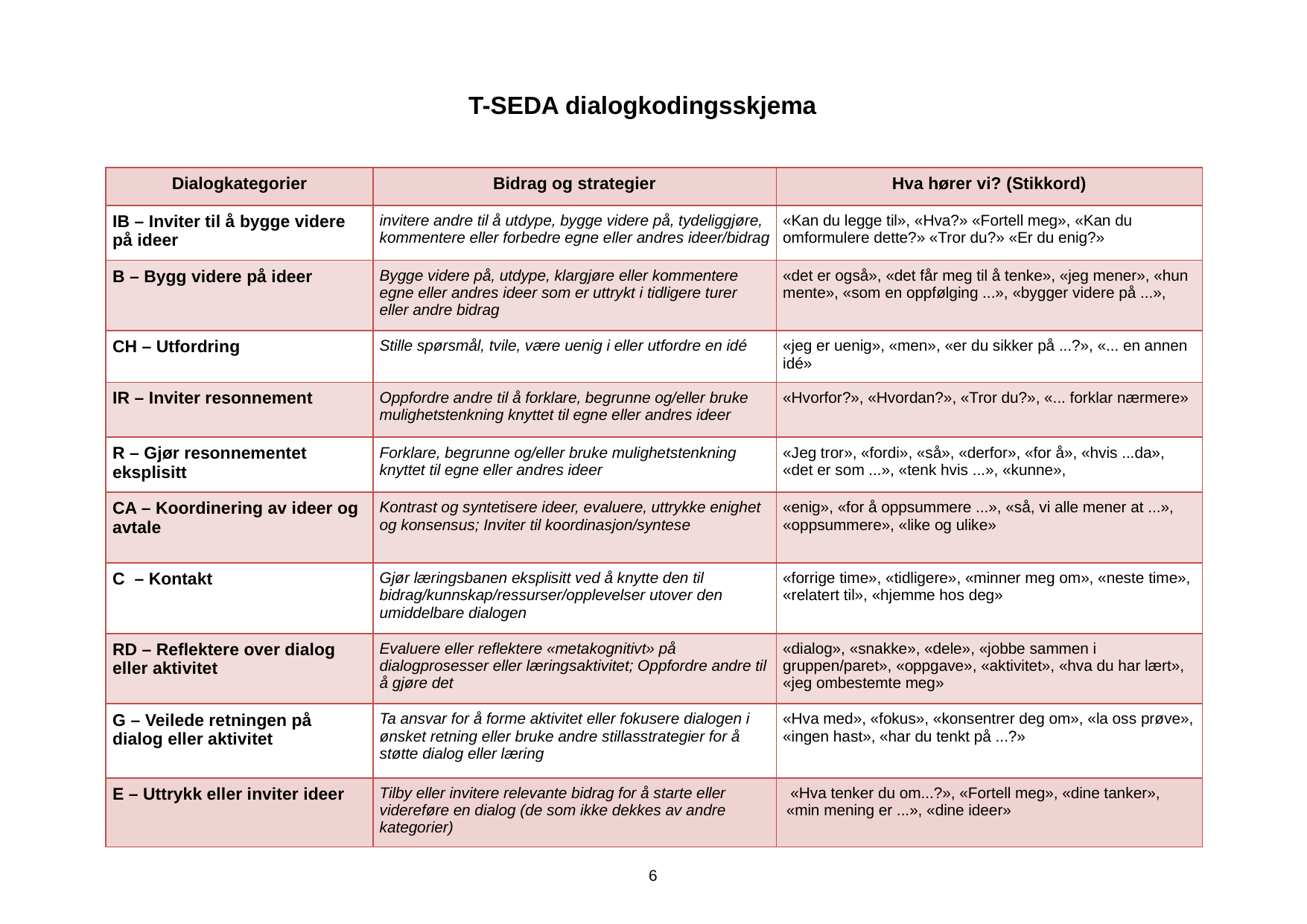

T-SEDA dialogkodingsskjema
| Dialogkategorier | Bidrag og strategier | Hva hører vi? (Stikkord) |
| --- | --- | --- |
| IB – Inviter til å bygge videre på ideer | invitere andre til å utdype, bygge videre på, tydeliggjøre, kommentere eller forbedre egne eller andres ideer/bidrag | «Kan du legge til», «Hva?» «Fortell meg», «Kan du omformulere dette?» «Tror du?» «Er du enig?» |
| B – Bygg videre på ideer | Bygge videre på, utdype, klargjøre eller kommentere egne eller andres ideer som er uttrykt i tidligere turer eller andre bidrag | «det er også», «det får meg til å tenke», «jeg mener», «hun mente», «som en oppfølging ...», «bygger videre på ...», |
| CH – Utfordring | Stille spørsmål, tvile, være uenig i eller utfordre en idé | «jeg er uenig», «men», «er du sikker på ...?», «... en annen idé» |
| IR – Inviter resonnement | Oppfordre andre til å forklare, begrunne og/eller bruke mulighetstenkning knyttet til egne eller andres ideer | «Hvorfor?», «Hvordan?», «Tror du?», «... forklar nærmere» |
| R – Gjør resonnementet eksplisitt | Forklare, begrunne og/eller bruke mulighetstenkning knyttet til egne eller andres ideer | «Jeg tror», «fordi», «så», «derfor», «for å», «hvis ...da», «det er som ...», «tenk hvis ...», «kunne», |
| CA – Koordinering av ideer og avtale | Kontrast og syntetisere ideer, evaluere, uttrykke enighet og konsensus; Inviter til koordinasjon/syntese | «enig», «for å oppsummere ...», «så, vi alle mener at ...», «oppsummere», «like og ulike» |
| C – Kontakt | Gjør læringsbanen eksplisitt ved å knytte den til bidrag/kunnskap/ressurser/opplevelser utover den umiddelbare dialogen | «forrige time», «tidligere», «minner meg om», «neste time», «relatert til», «hjemme hos deg» |
| RD – Reflektere over dialog eller aktivitet | Evaluere eller reflektere «metakognitivt» på dialogprosesser eller læringsaktivitet; Oppfordre andre til å gjøre det | «dialog», «snakke», «dele», «jobbe sammen i gruppen/paret», «oppgave», «aktivitet», «hva du har lært», «jeg ombestemte meg» |
| G – Veilede retningen på dialog eller aktivitet | Ta ansvar for å forme aktivitet eller fokusere dialogen i ønsket retning eller bruke andre stillasstrategier for å støtte dialog eller læring | «Hva med», «fokus», «konsentrer deg om», «la oss prøve», «ingen hast», «har du tenkt på ...?» |
| E – Uttrykk eller inviter ideer | Tilby eller invitere relevante bidrag for å starte eller videreføre en dialog (de som ikke dekkes av andre kategorier) | «Hva tenker du om...?», «Fortell meg», «dine tanker», «min mening er ...», «dine ideer» |
6